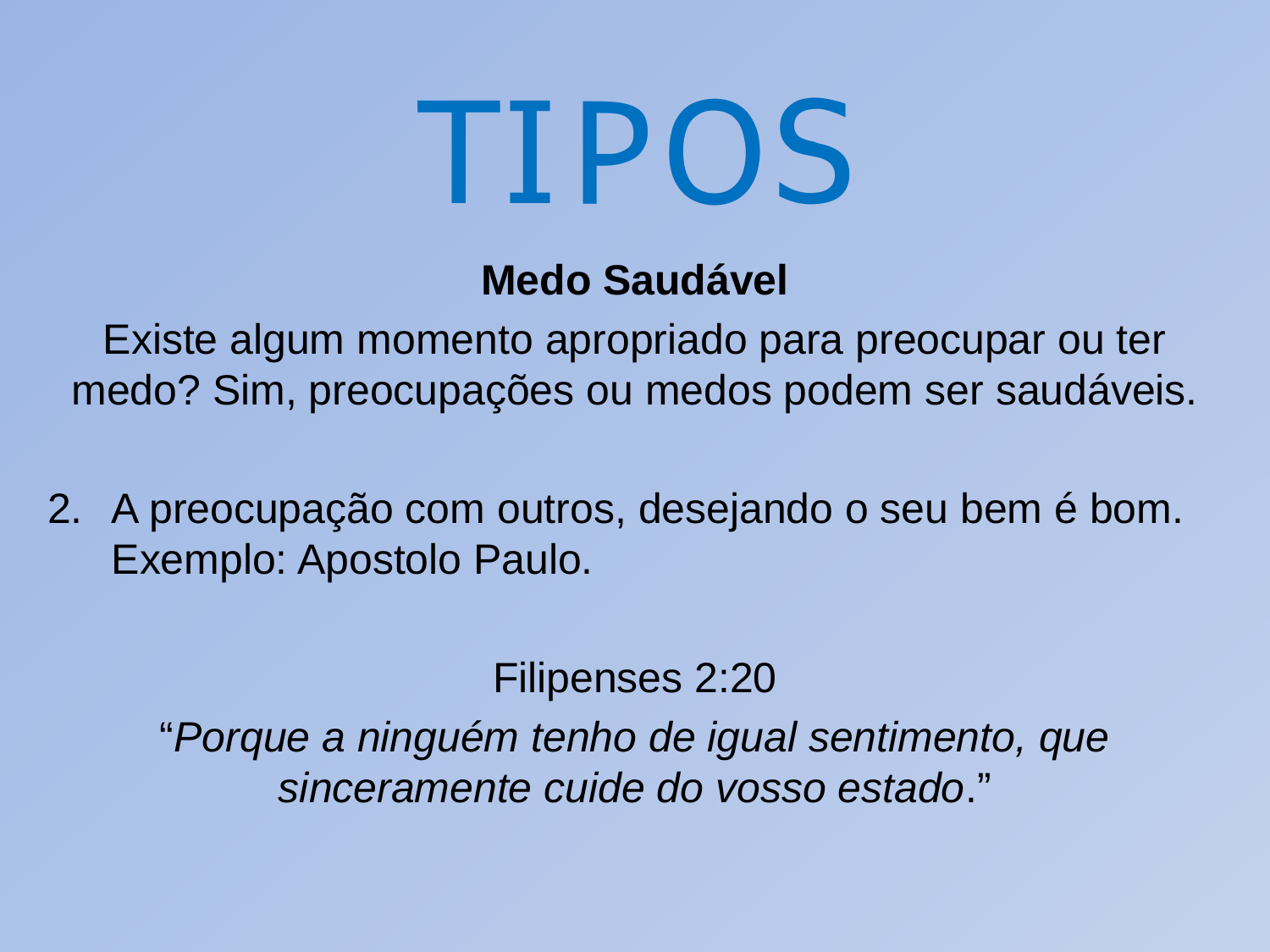

TIPOS

Medo Saudável
Existe algum momento apropriado para preocupar ou ter medo? Sim, preocupações ou medos podem ser saudáveis.

A preocupação com outros, desejando o seu bem é bom. Exemplo: Apostolo Paulo.

Filipenses 2:20
“Porque a ninguém tenho de igual sentimento, que sinceramente cuide do vosso estado.”